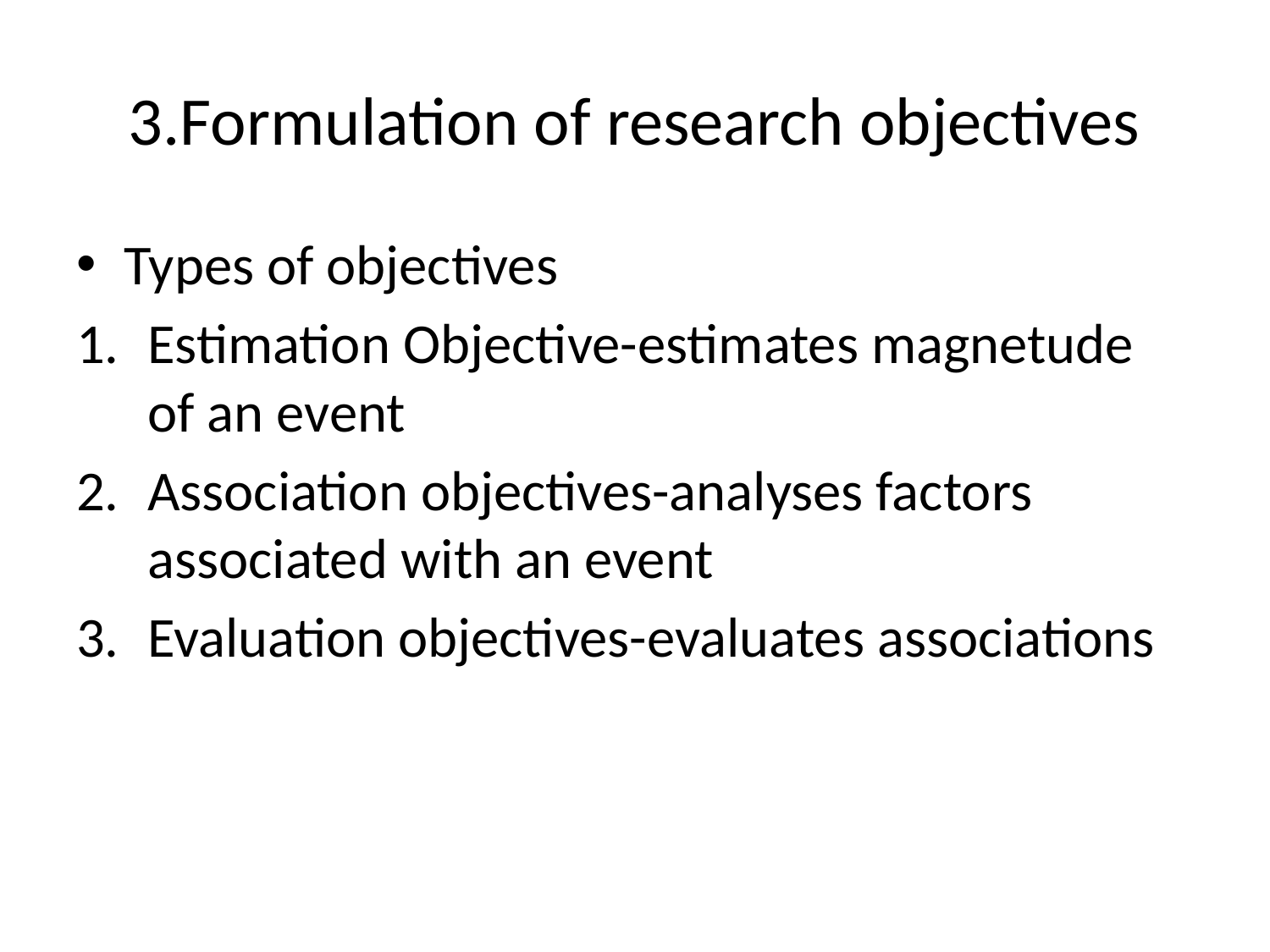

# 3.Formulation of research objectives
Types of objectives
Estimation Objective-estimates magnetude of an event
Association objectives-analyses factors associated with an event
Evaluation objectives-evaluates associations